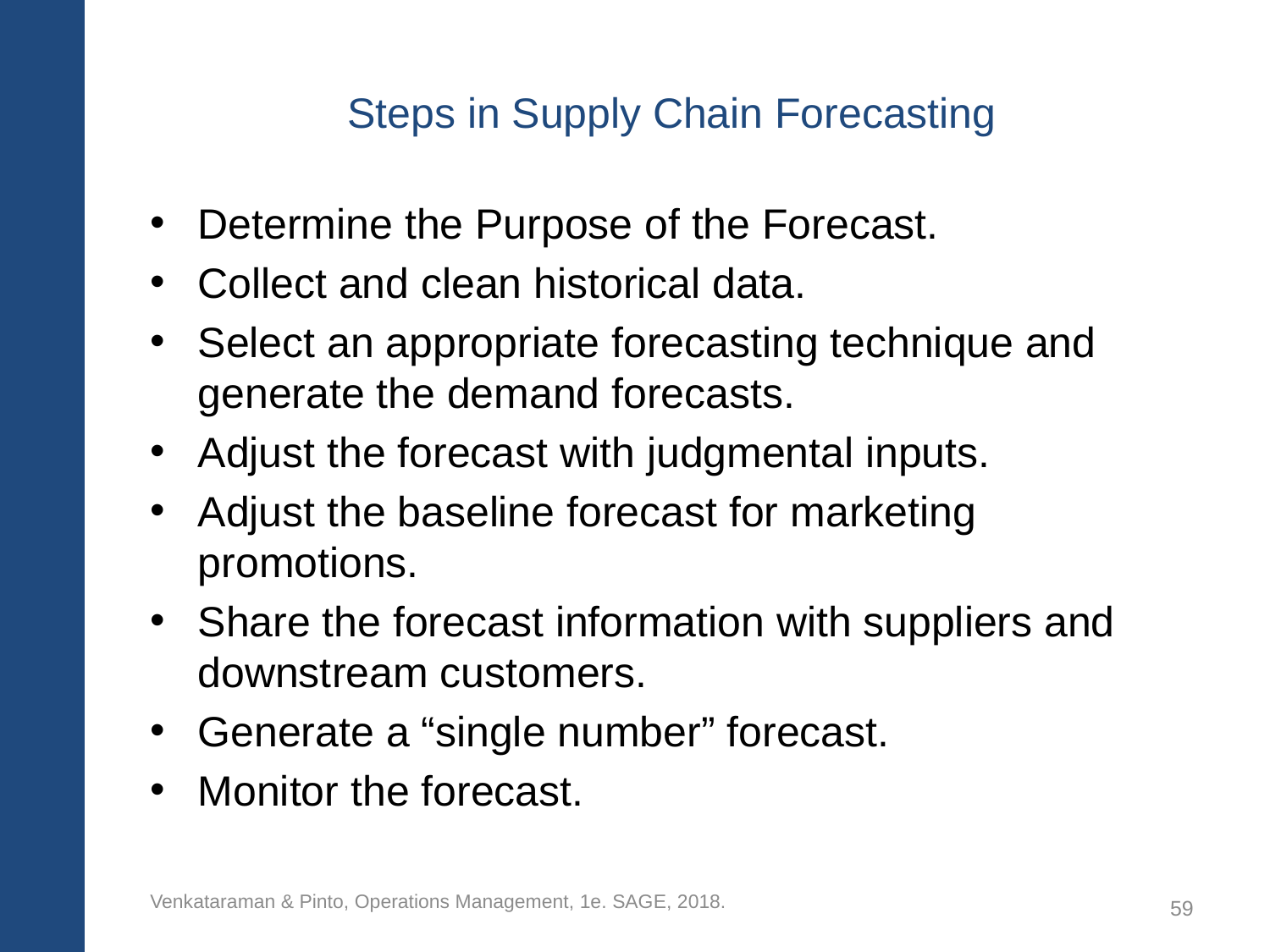

# Steps in Supply Chain Forecasting
Determine the Purpose of the Forecast.
Collect and clean historical data.
Select an appropriate forecasting technique and generate the demand forecasts.
Adjust the forecast with judgmental inputs.
Adjust the baseline forecast for marketing promotions.
Share the forecast information with suppliers and downstream customers.
Generate a “single number” forecast.
Monitor the forecast.
Venkataraman & Pinto, Operations Management, 1e. SAGE, 2018.
59